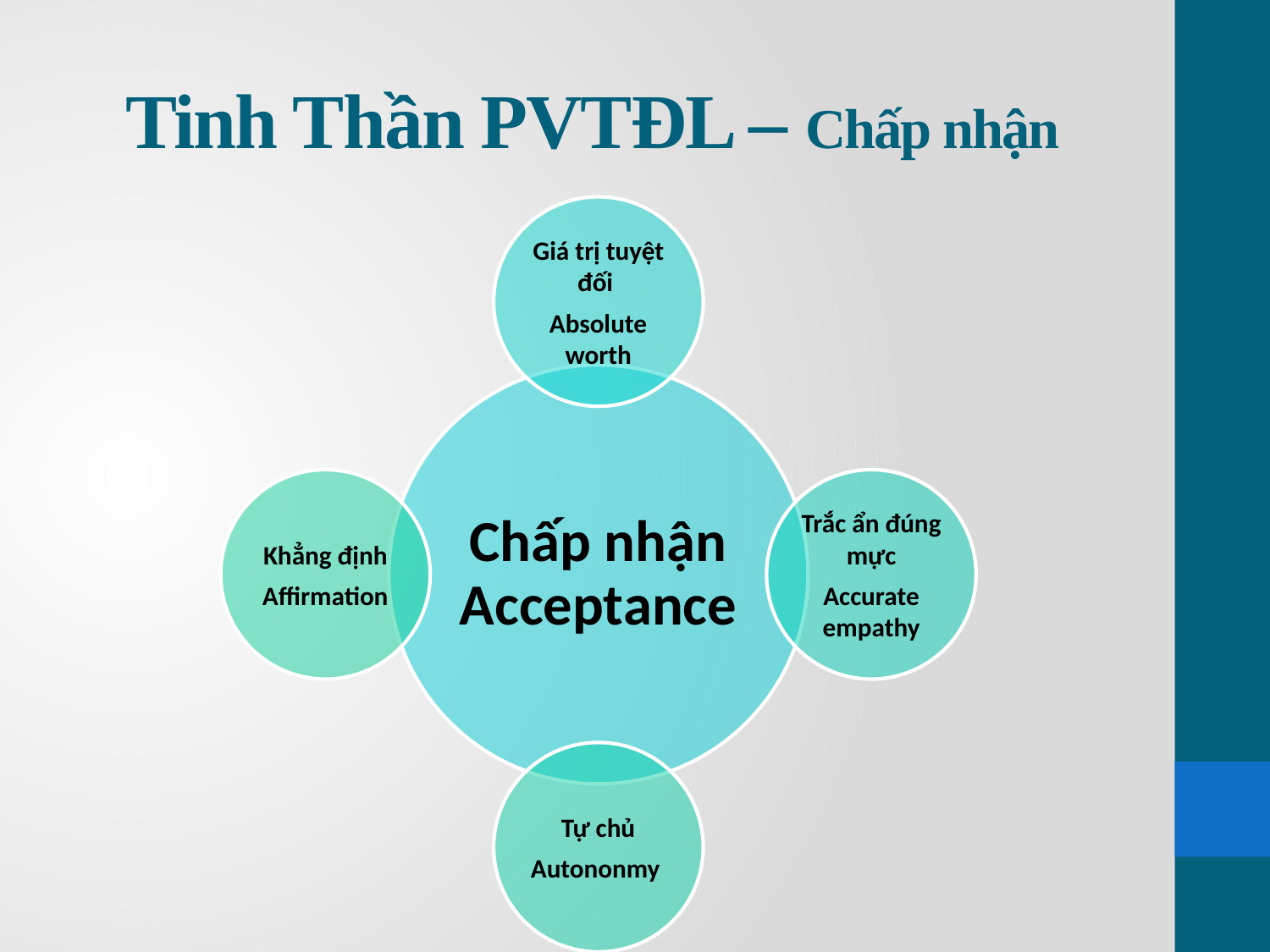

# Tinh Thần PVTĐL – Chấp nhận
Chấp nhận Acceptance
Giá trị tuyệt đối
Absolute worth
Trắc ẩn đúng mực
Accurate empathy
Tự chủ
Autononmy
Khẳng định
Affirmation